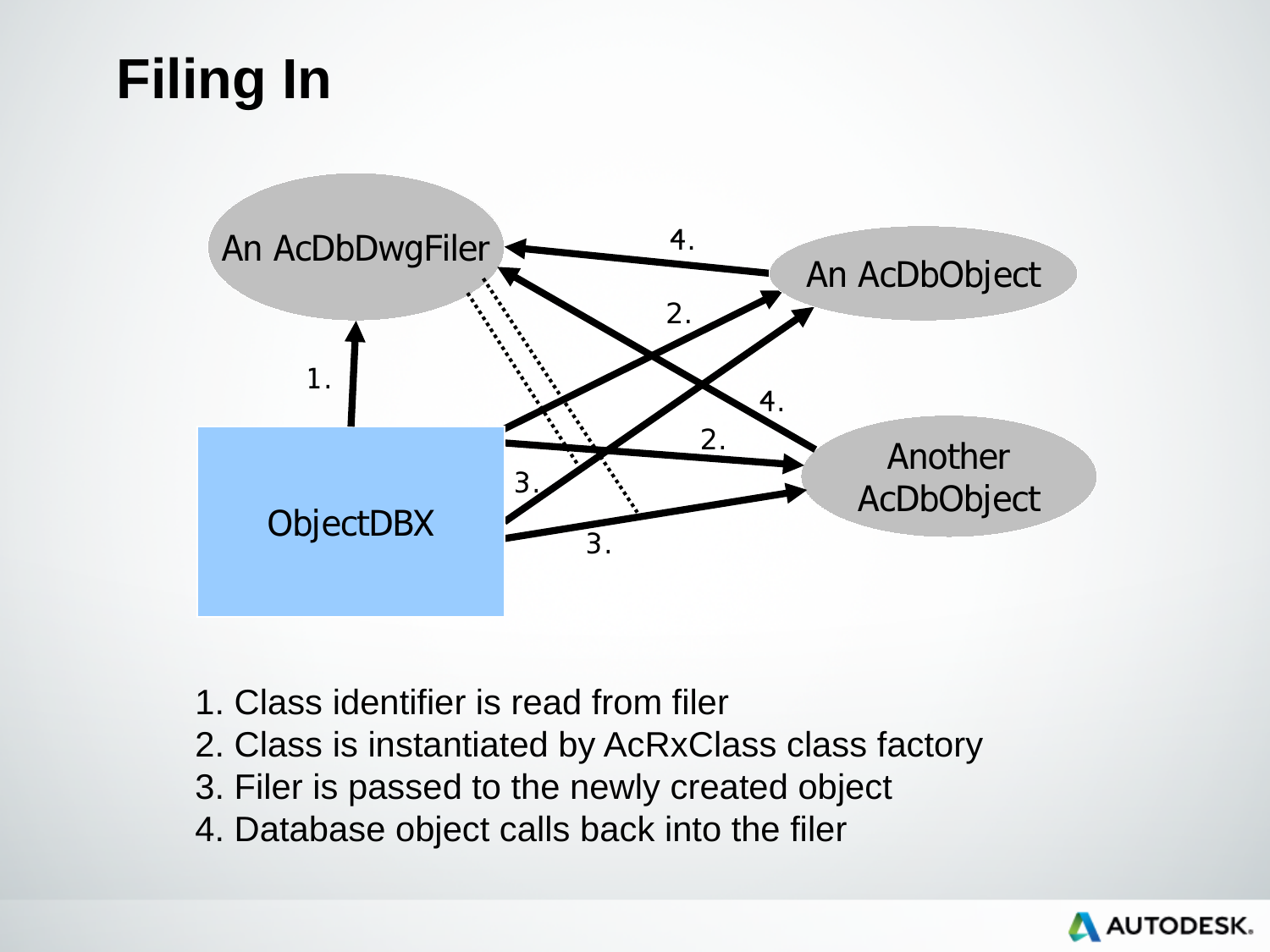

# Filing In
An AcDbDwgFiler
4.
An AcDbObject

2.

1.
4.
2.
Another
AcDbObject
ObjectDBX
3.
3.
1. Class identifier is read from filer
2. Class is instantiated by AcRxClass class factory
3. Filer is passed to the newly created object
4. Database object calls back into the filer